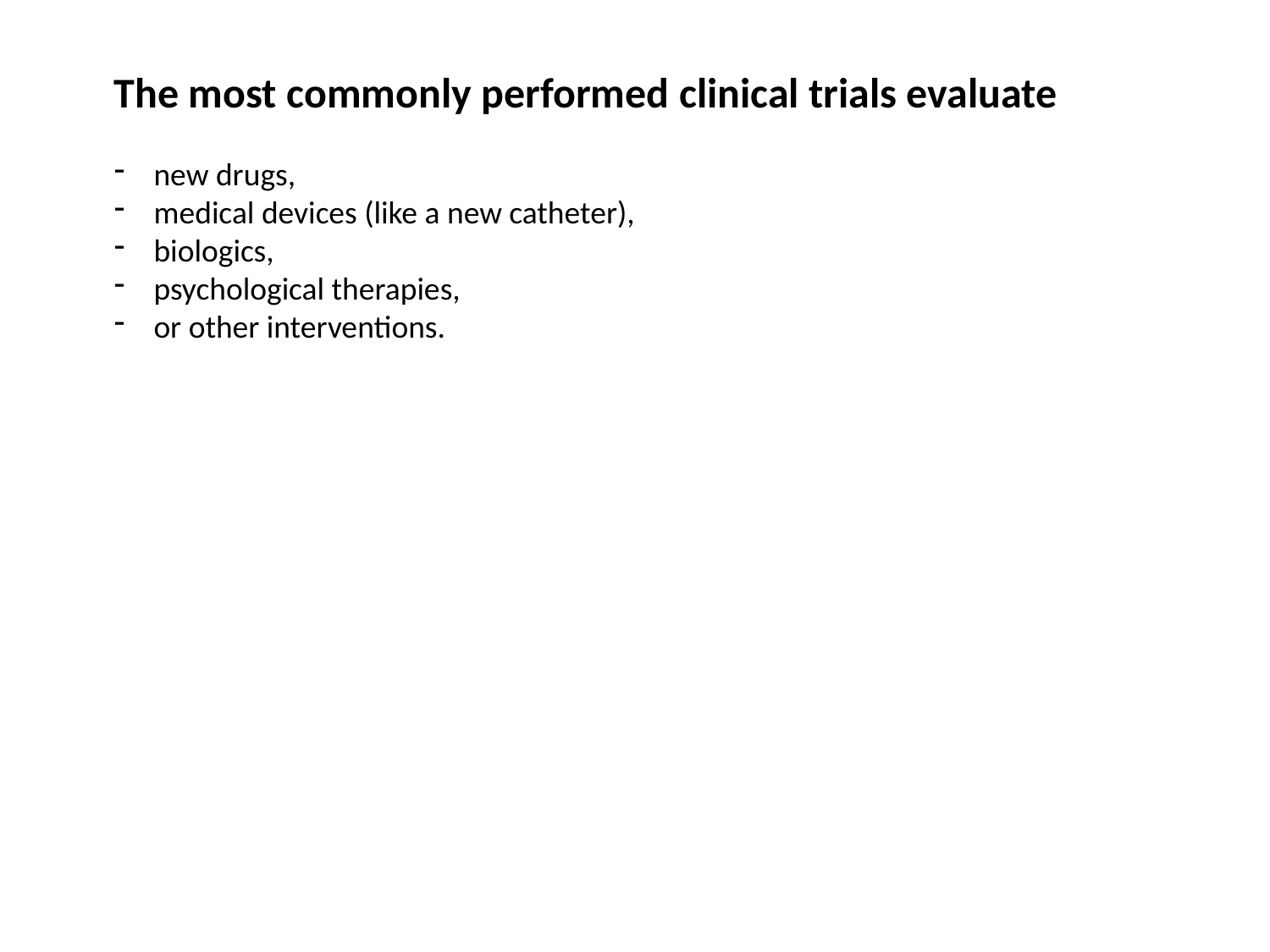

The most commonly performed clinical trials evaluate

new drugs,
medical devices (like a new catheter),
biologics,
psychological therapies,
or other interventions.